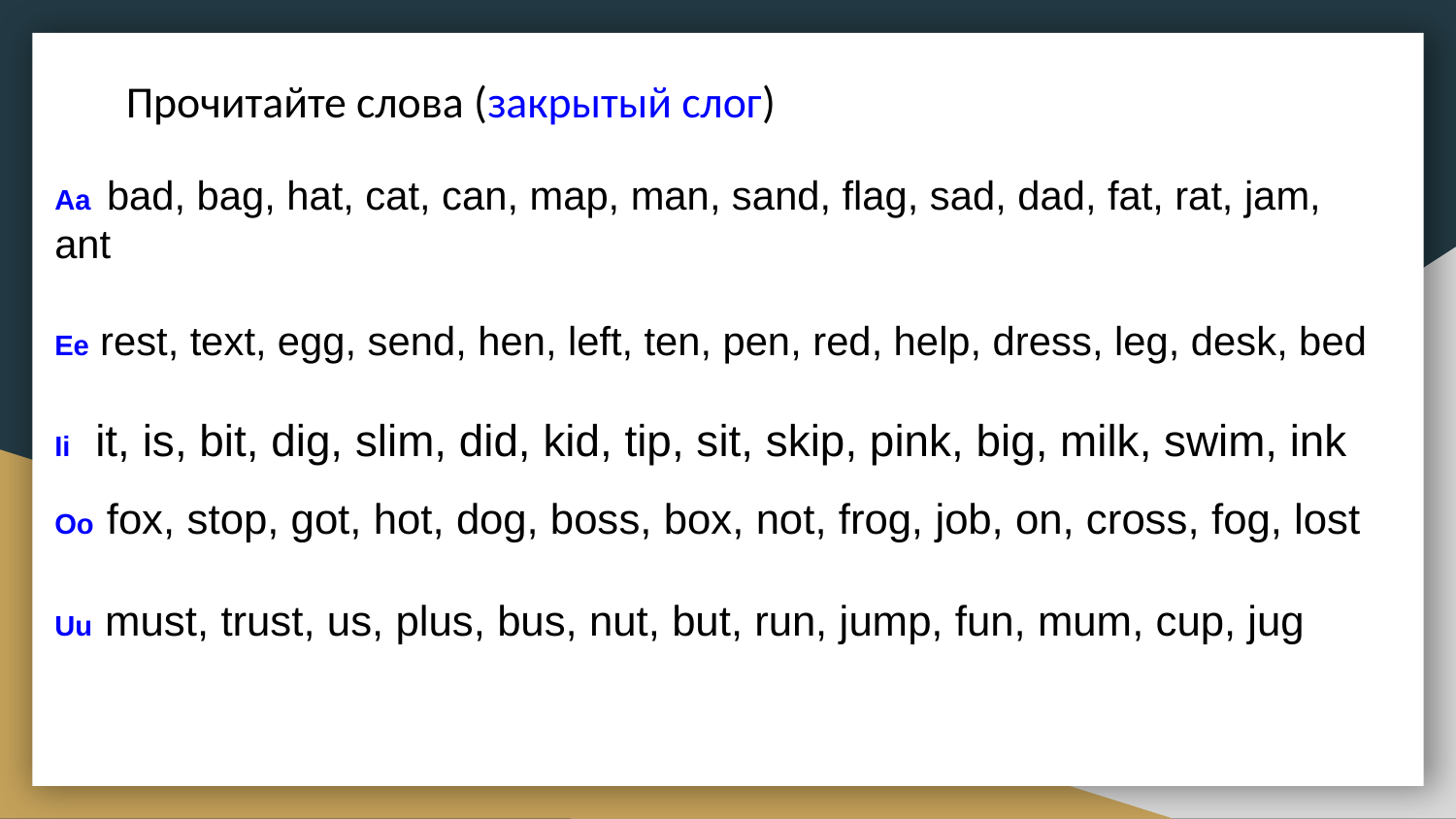

# Прочитайте слова (закрытый слог)
Aa  bad, bag, hat, cat, can, map, man, sand, flag, sad, dad, fat, rat, jam, ant

Ee rest, text, egg, send, hen, left, ten, pen, red, help, dress, leg, desk, bed

Ii  it, is, bit, dig, slim, did, kid, tip, sit, skip, pink, big, milk, swim, ink

Oo  fox, stop, got, hot, dog, boss, box, not, frog, job, on, cross, fog, lost

Uu  must, trust, us, plus, bus, nut, but, run, jump, fun, mum, cup, jug